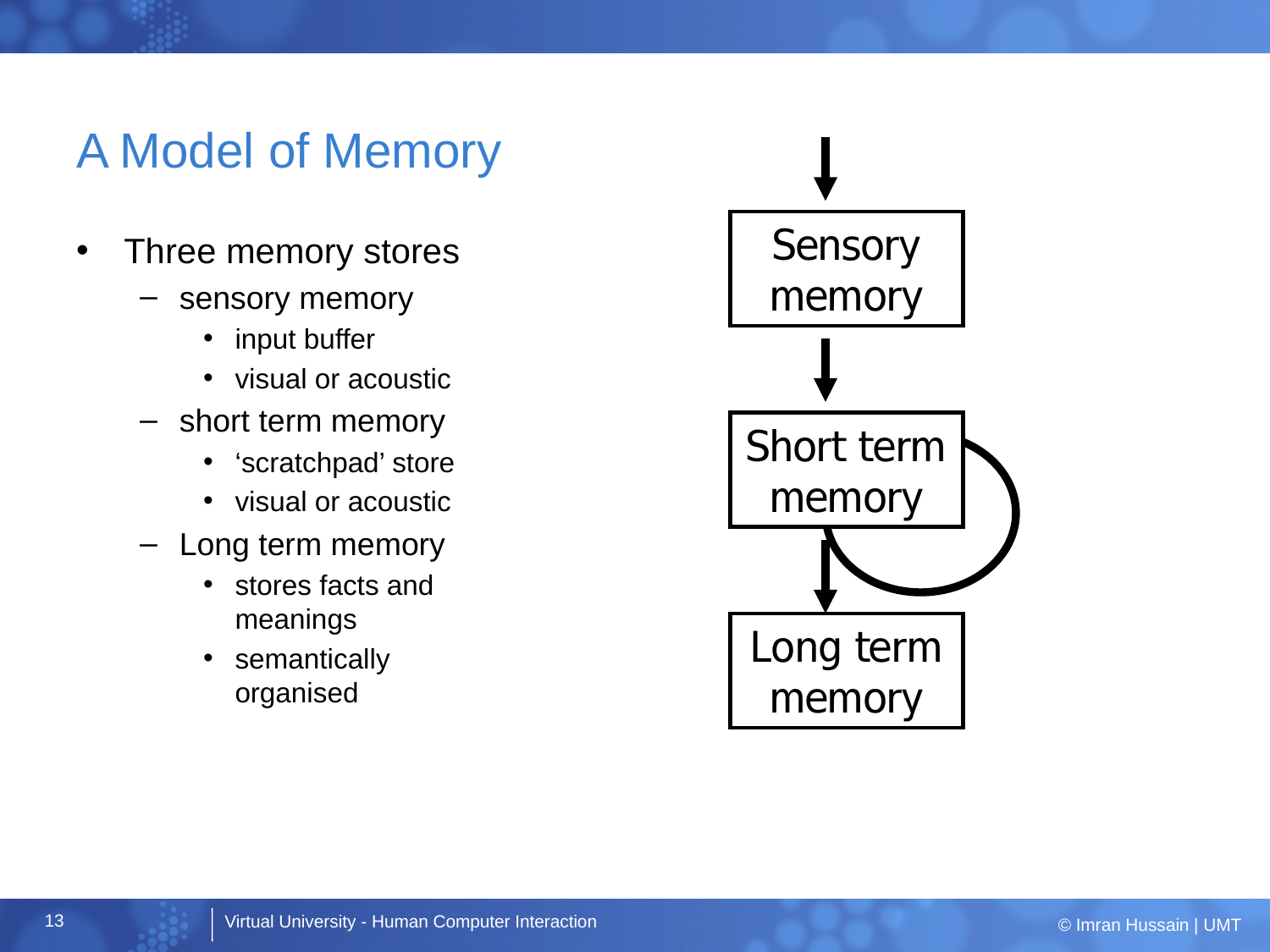

# A Model of Memory
Sensory memory
Three memory stores
sensory memory
input buffer
visual or acoustic
short term memory
‘scratchpad’ store
visual or acoustic
Long term memory
stores facts and meanings
semantically organised
Short term memory

Long term memory